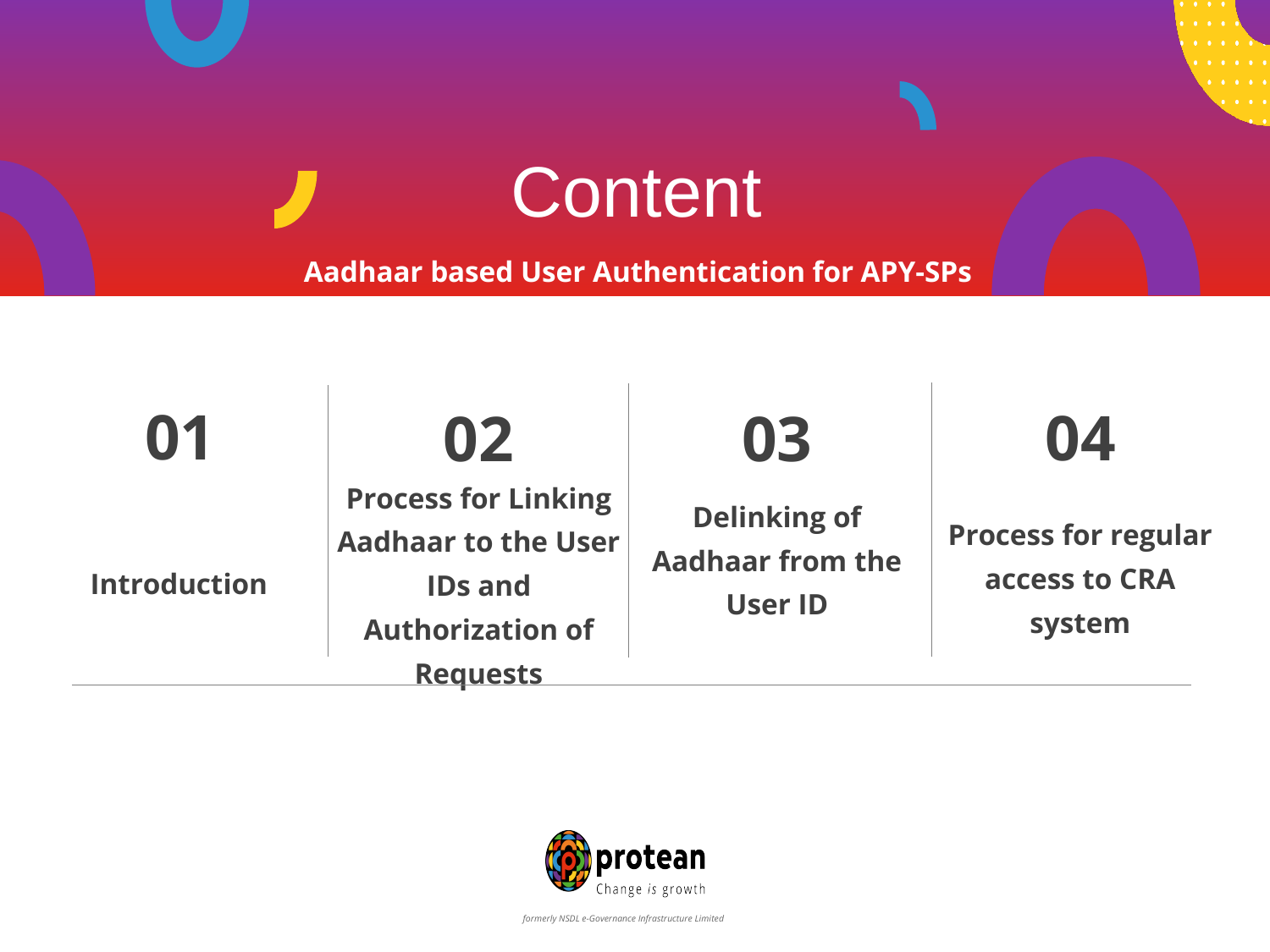

Content
Aadhaar based User Authentication for APY-SPs
01
04
02
03

Process for Linking Aadhaar to the User IDs and Authorization of Requests
Delinking of Aadhaar from the User ID
Process for regular access to CRA system
Introduction